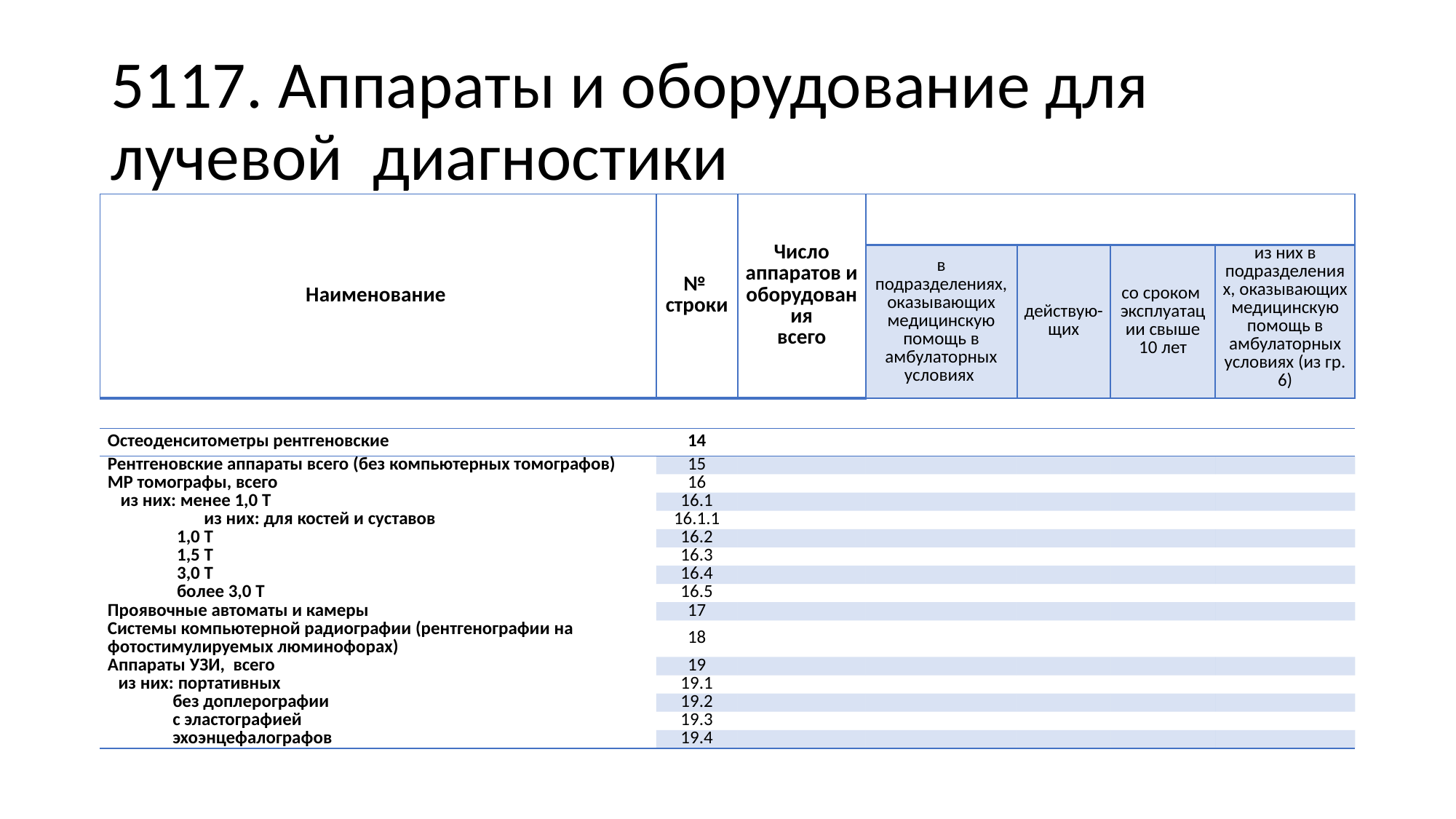

# 5117. Аппараты и оборудование для лучевой  диагностики
| Наименование | № строки | Число аппаратов и оборудования всего |  |  |  |  |
| --- | --- | --- | --- | --- | --- | --- |
|  |  |  | в подразделениях, оказывающих медицинскую помощь в амбулаторных условиях | действую-щих | со сроком эксплуатации свыше 10 лет | из них в подразделениях, оказывающих медицинскую помощь в амбулаторных условиях (из гр. 6) |
| Остеоденситометры рентгеновские | 14 |  |  |  |  |  |
| --- | --- | --- | --- | --- | --- | --- |
| Рентгеновские аппараты всего (без компьютерных томографов) | 15 |  |  |  |  |  |
| МР томографы, всего | 16 |  |  |  |  |  |
| из них: менее 1,0 Т | 16.1 |  |  |  |  |  |
| из них: для костей и суставов | 16.1.1 |  |  |  |  |  |
| 1,0 Т | 16.2 |  |  |  |  |  |
| 1,5 Т | 16.3 |  |  |  |  |  |
| 3,0 Т | 16.4 |  |  |  |  |  |
| более 3,0 Т | 16.5 |  |  |  |  |  |
| Проявочные автоматы и камеры | 17 |  |  |  |  |  |
| Системы компьютерной радиографии (рентгенографии на фотостимулируемых люминофорах) | 18 |  |  |  |  |  |
| Аппараты УЗИ, всего | 19 |  |  |  |  |  |
| из них: портативных | 19.1 |  |  |  |  |  |
| без доплерографии | 19.2 |  |  |  |  |  |
| с эластографией | 19.3 |  |  |  |  |  |
| эхоэнцефалографов | 19.4 |  |  |  |  |  |